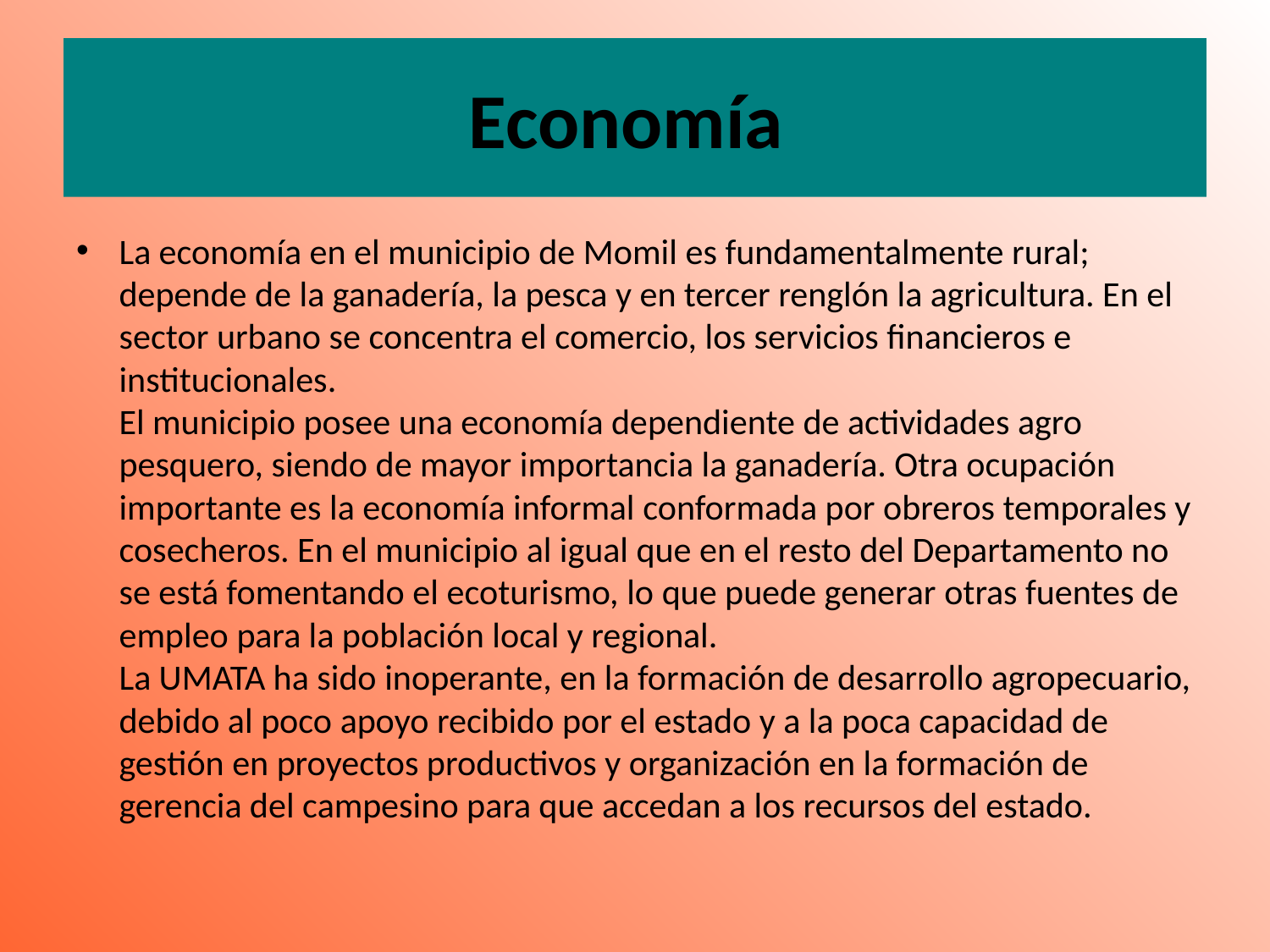

# Economía
La economía en el municipio de Momil es fundamentalmente rural; depende de la ganadería, la pesca y en tercer renglón la agricultura. En el sector urbano se concentra el comercio, los servicios financieros e institucionales.
El municipio posee una economía dependiente de actividades agro pesquero, siendo de mayor importancia la ganadería. Otra ocupación importante es la economía informal conformada por obreros temporales y cosecheros. En el municipio al igual que en el resto del Departamento no se está fomentando el ecoturismo, lo que puede generar otras fuentes de empleo para la población local y regional.
La UMATA ha sido inoperante, en la formación de desarrollo agropecuario, debido al poco apoyo recibido por el estado y a la poca capacidad de gestión en proyectos productivos y organización en la formación de gerencia del campesino para que accedan a los recursos del estado.